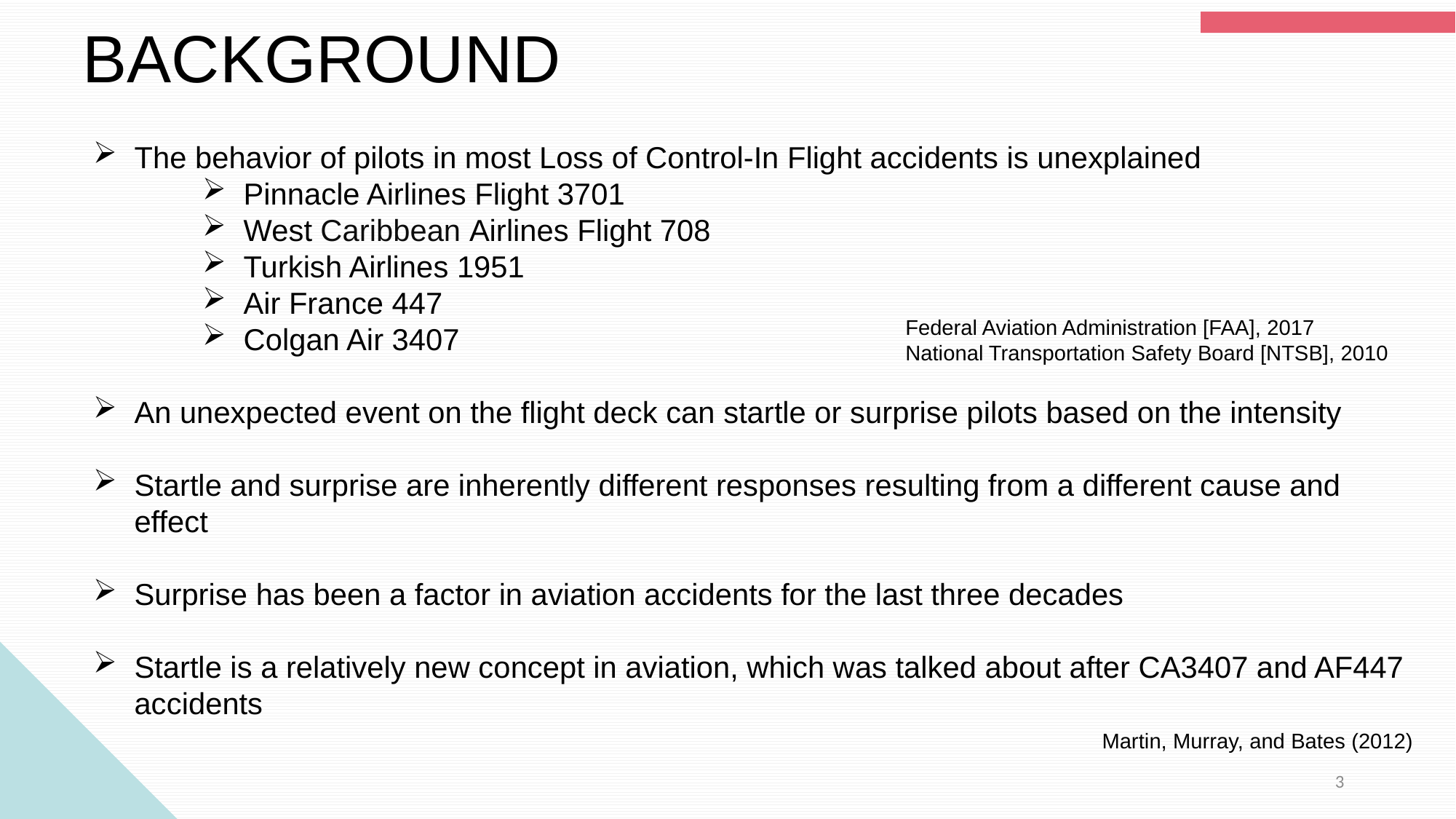

BACKGROUND
The behavior of pilots in most Loss of Control-In Flight accidents is unexplained
Pinnacle Airlines Flight 3701
West Caribbean Airlines Flight 708
Turkish Airlines 1951
Air France 447
Colgan Air 3407

An unexpected event on the flight deck can startle or surprise pilots based on the intensity

Startle and surprise are inherently different responses resulting from a different cause and effect

Surprise has been a factor in aviation accidents for the last three decades

Startle is a relatively new concept in aviation, which was talked about after CA3407 and AF447 accidents
Federal Aviation Administration [FAA], 2017
National Transportation Safety Board [NTSB], 2010

Martin, Murray, and Bates (2012)
3